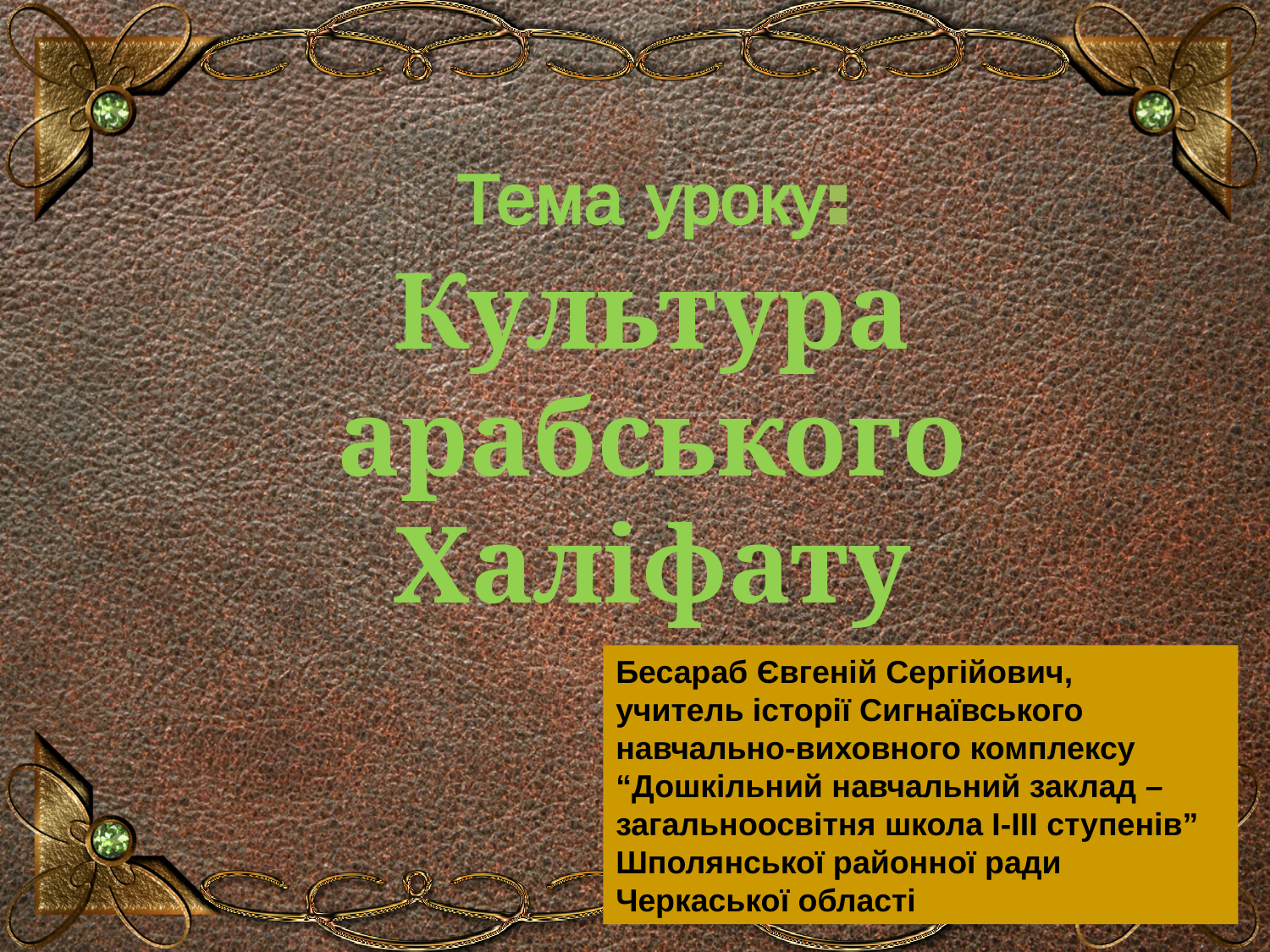

Тема уроку:
# Культура арабського Халіфату
Бесараб Євгеній Сергійович,
учитель історії Сигнаївського навчально-виховного комплексу “Дошкільний навчальний заклад – загальноосвітня школа І-ІІІ ступенів” Шполянської районної ради
Черкаської області